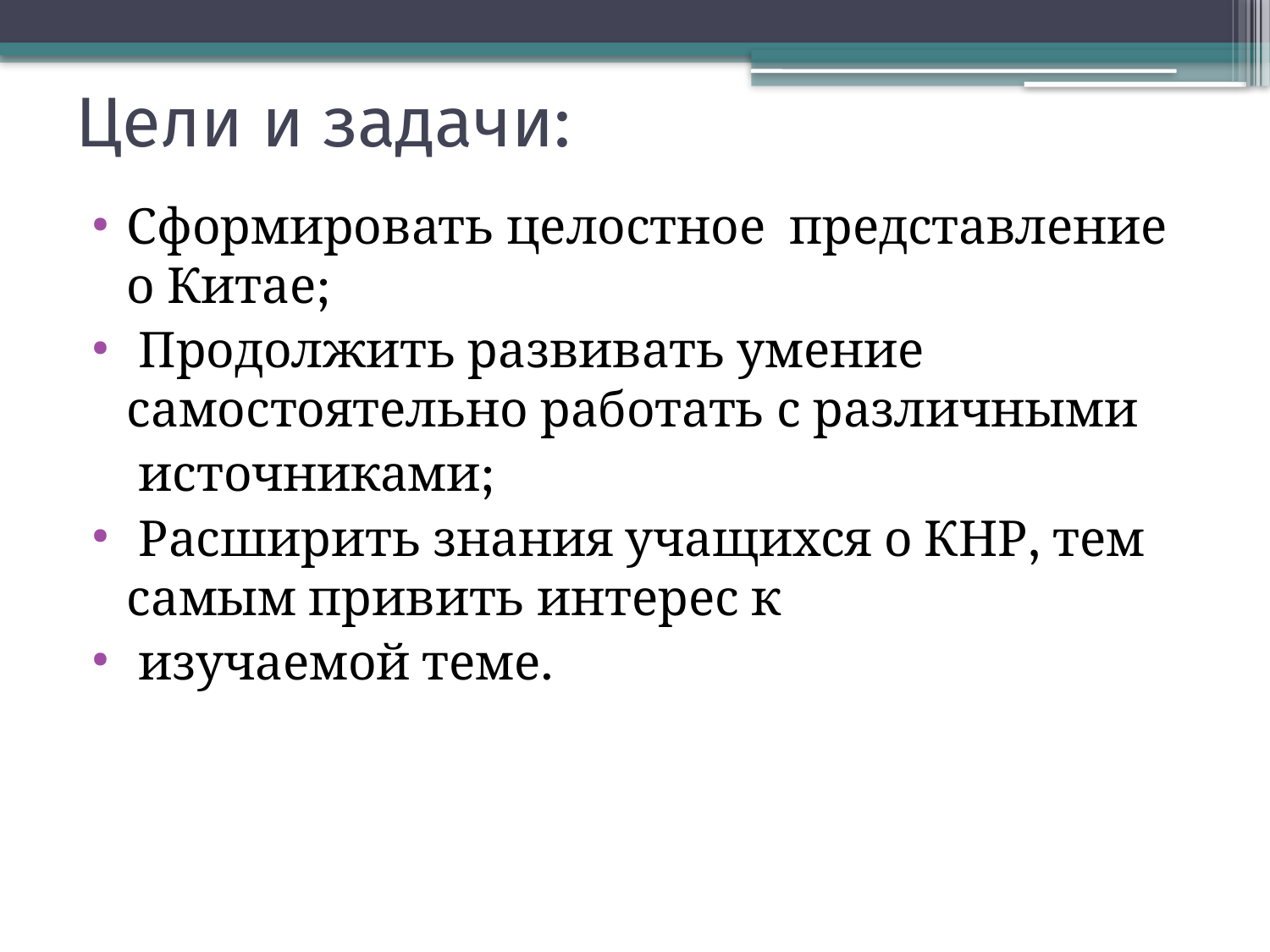

# Цели и задачи:
Сформировать целостное  представление  о Китае;
 Продолжить развивать умение самостоятельно работать с различными
    источниками;
 Расширить знания учащихся о КНР, тем самым привить интерес к
 изучаемой теме.